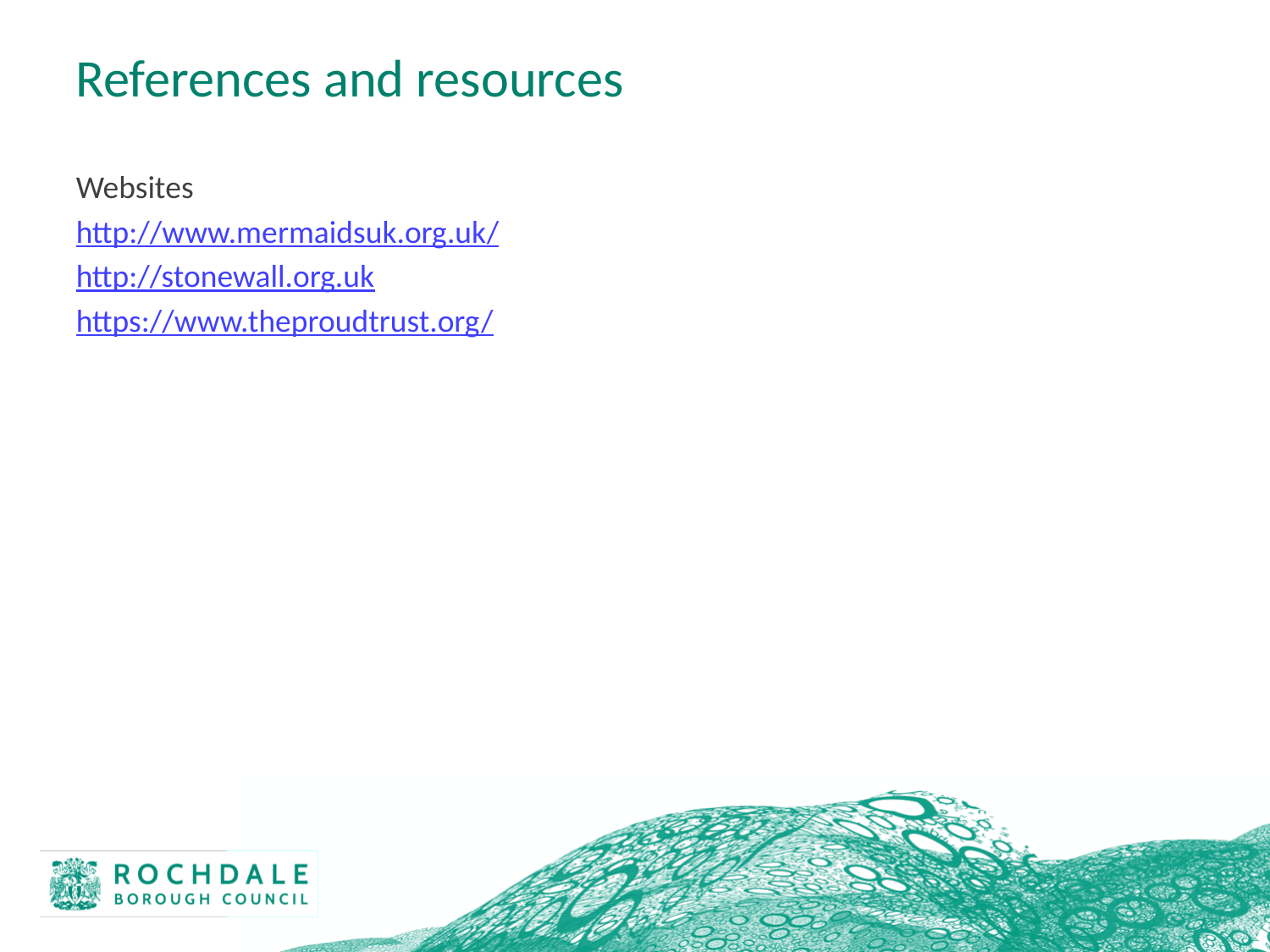

# References and resources
Websites
http://www.mermaidsuk.org.uk/
http://stonewall.org.uk
https://www.theproudtrust.org/